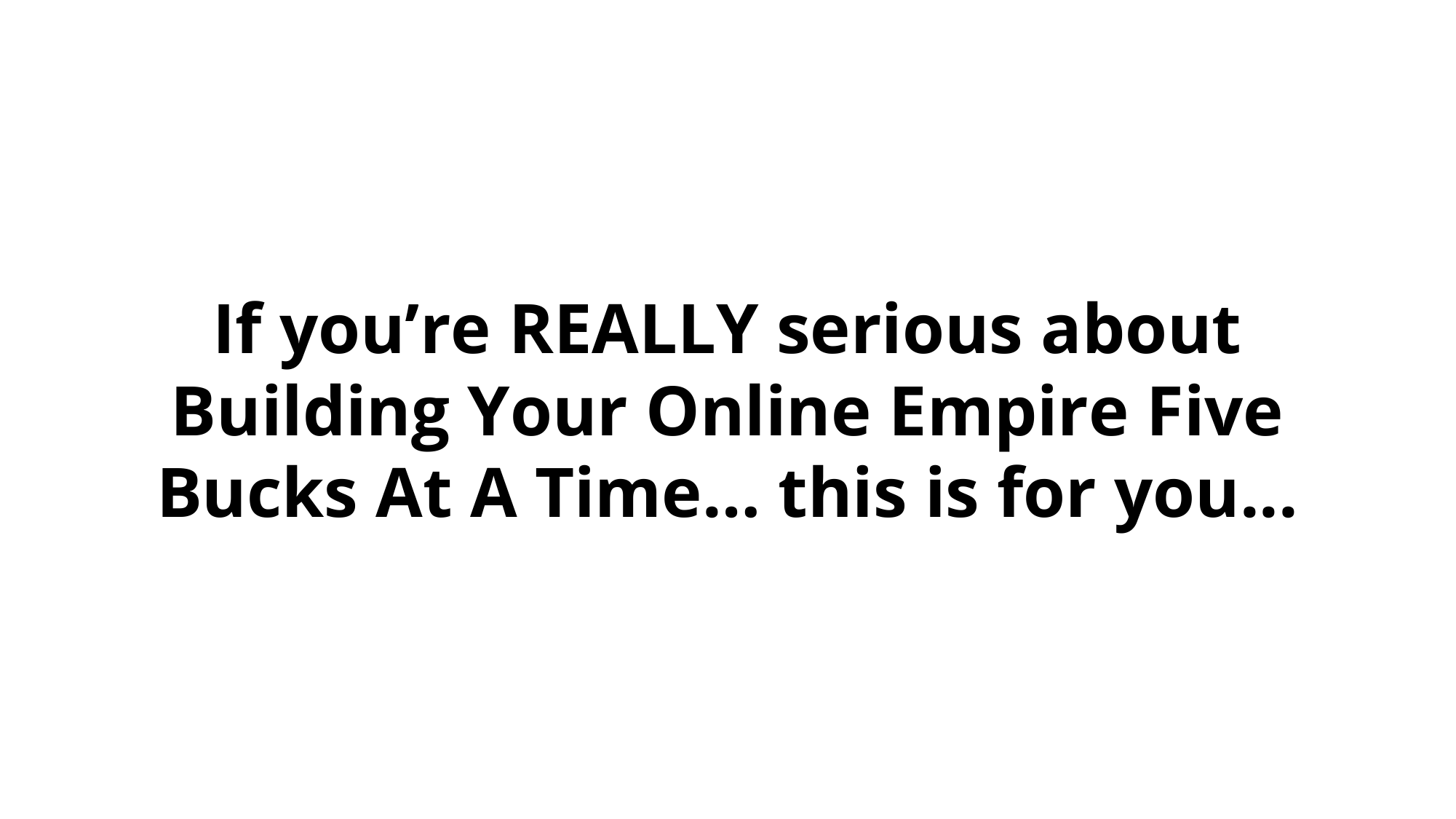

If you’re REALLY serious about Building Your Online Empire Five Bucks At A Time… this is for you...